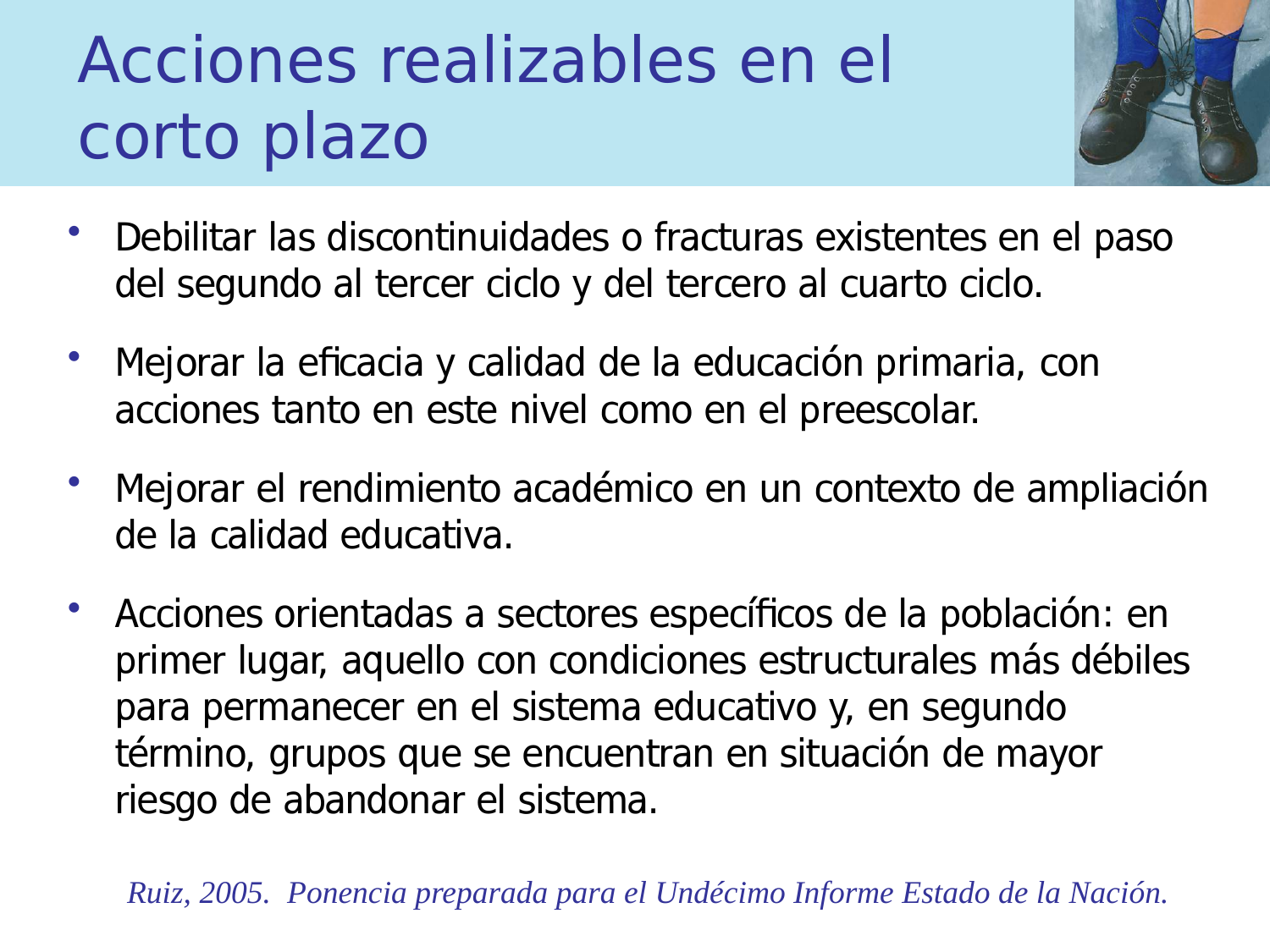

# Acciones realizables en el corto plazo
Debilitar las discontinuidades o fracturas existentes en el paso del segundo al tercer ciclo y del tercero al cuarto ciclo.

Mejorar la eficacia y calidad de la educación primaria, con acciones tanto en este nivel como en el preescolar.

Mejorar el rendimiento académico en un contexto de ampliación de la calidad educativa.

Acciones orientadas a sectores específicos de la población: en primer lugar, aquello con condiciones estructurales más débiles para permanecer en el sistema educativo y, en segundo término, grupos que se encuentran en situación de mayor riesgo de abandonar el sistema.
Ruiz, 2005.  Ponencia preparada para el Undécimo Informe Estado de la Nación.